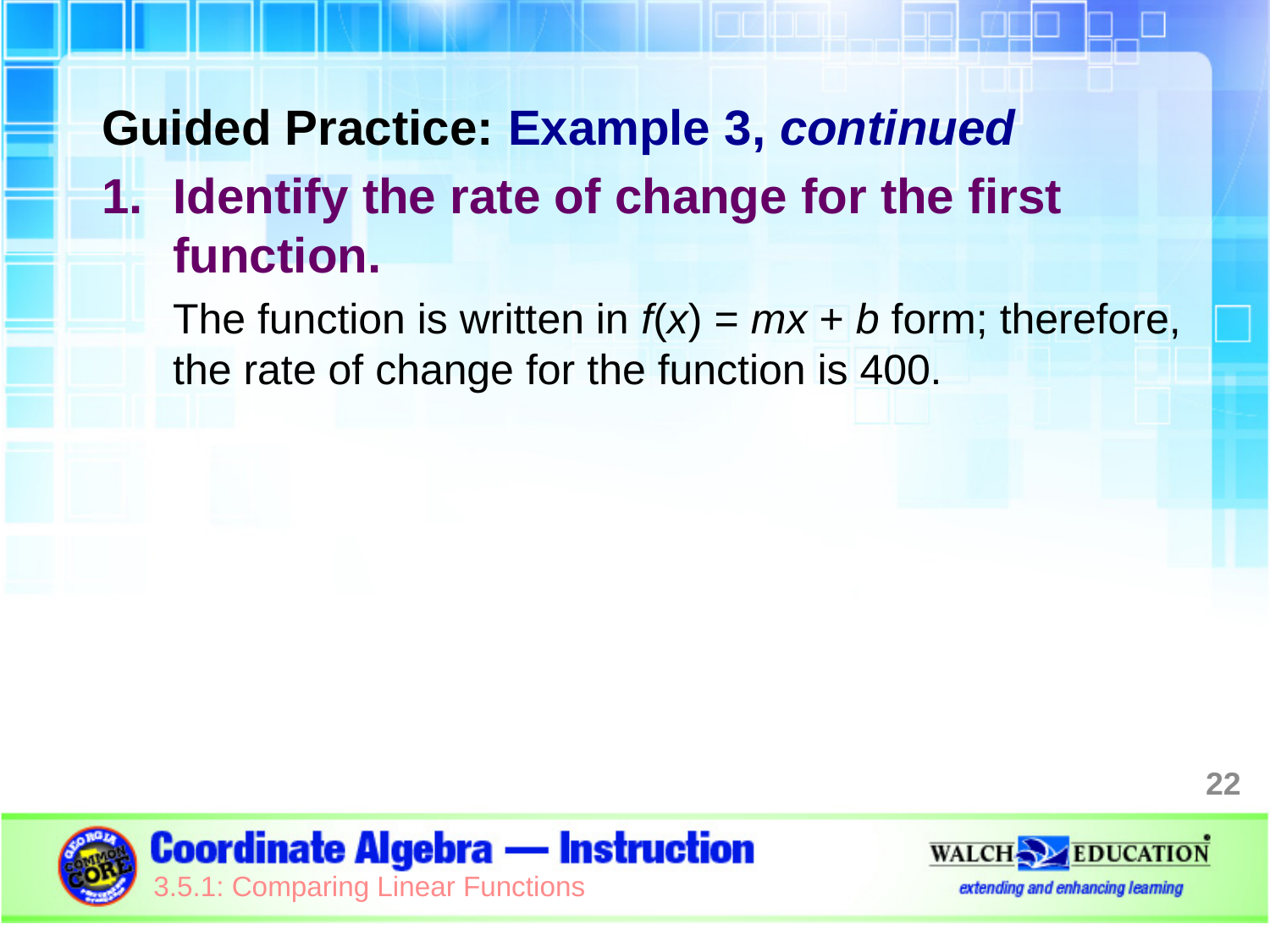

Guided Practice: Example 3, continued
Identify the rate of change for the first function.
The function is written in f(x) = mx + b form; therefore, the rate of change for the function is 400.

22
3.5.1: Comparing Linear Functions